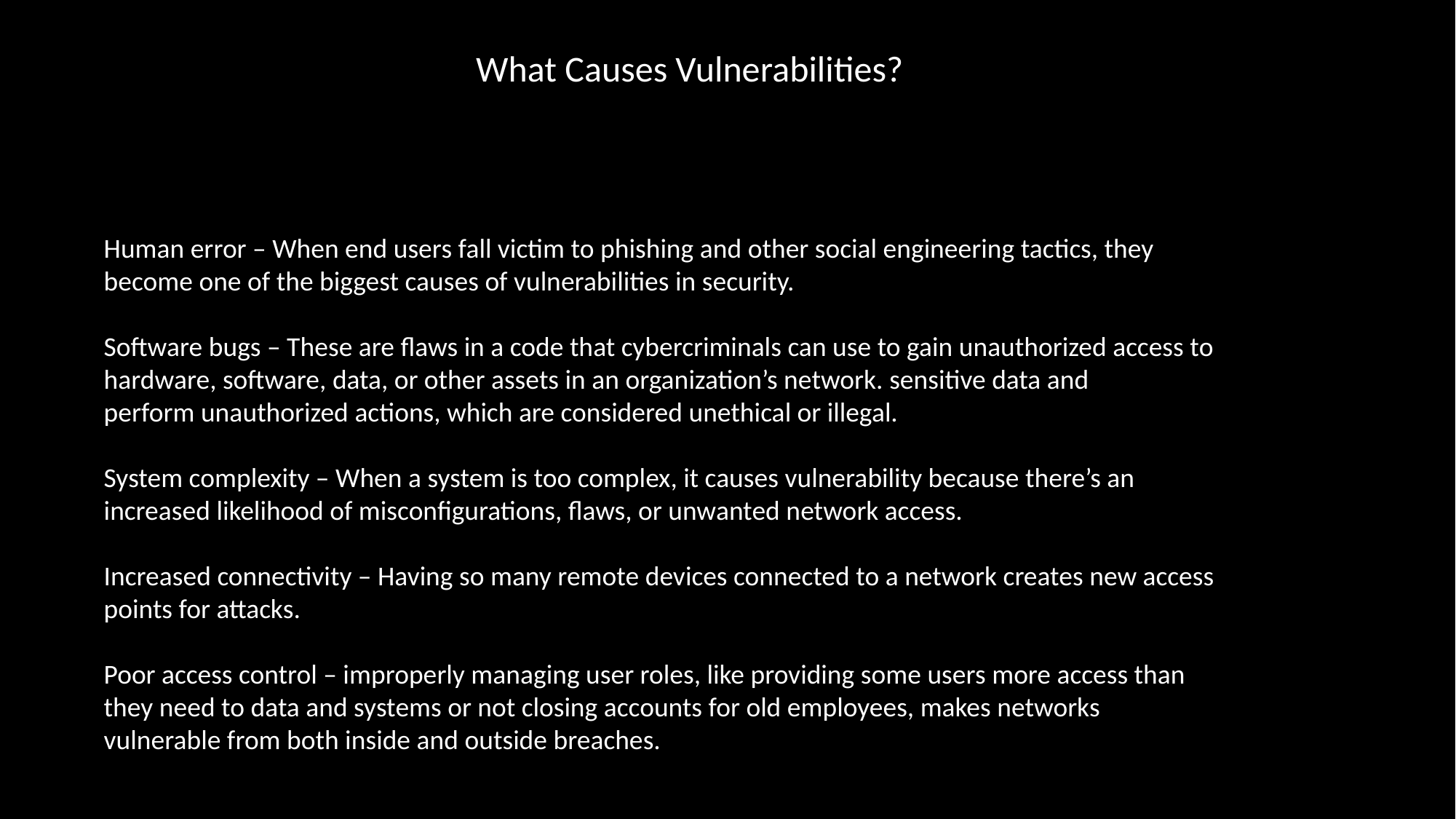

What Causes Vulnerabilities?
Human error – When end users fall victim to phishing and other social engineering tactics, they become one of the biggest causes of vulnerabilities in security.

Software bugs – These are flaws in a code that cybercriminals can use to gain unauthorized access to hardware, software, data, or other assets in an organization’s network. sensitive data and
perform unauthorized actions, which are considered unethical or illegal.

System complexity – When a system is too complex, it causes vulnerability because there’s an increased likelihood of misconfigurations, flaws, or unwanted network access.

Increased connectivity – Having so many remote devices connected to a network creates new access points for attacks.

Poor access control – improperly managing user roles, like providing some users more access than they need to data and systems or not closing accounts for old employees, makes networks vulnerable from both inside and outside breaches.